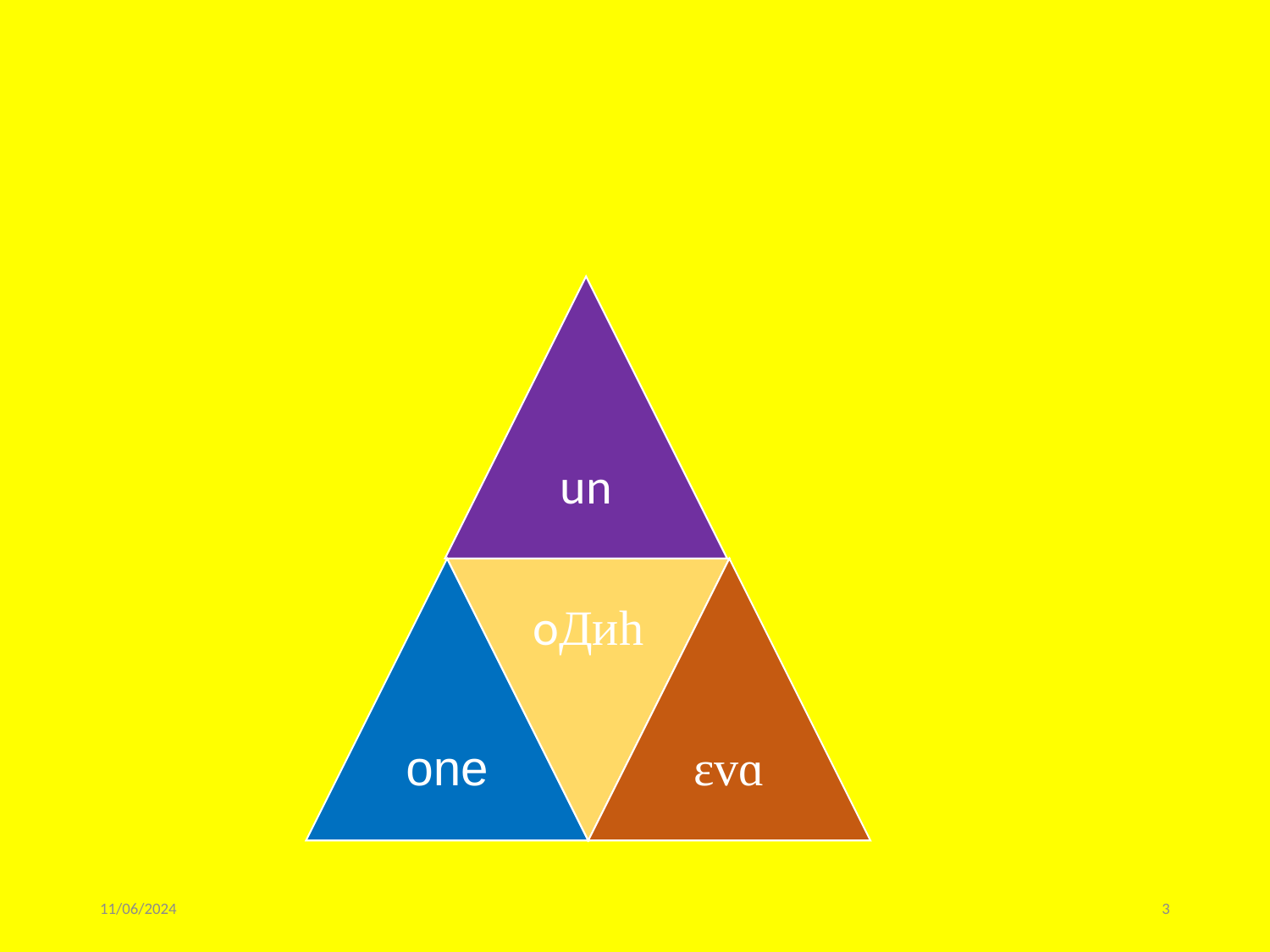

#
un
one
oДиh
ɛvɑ
11/06/2024
3